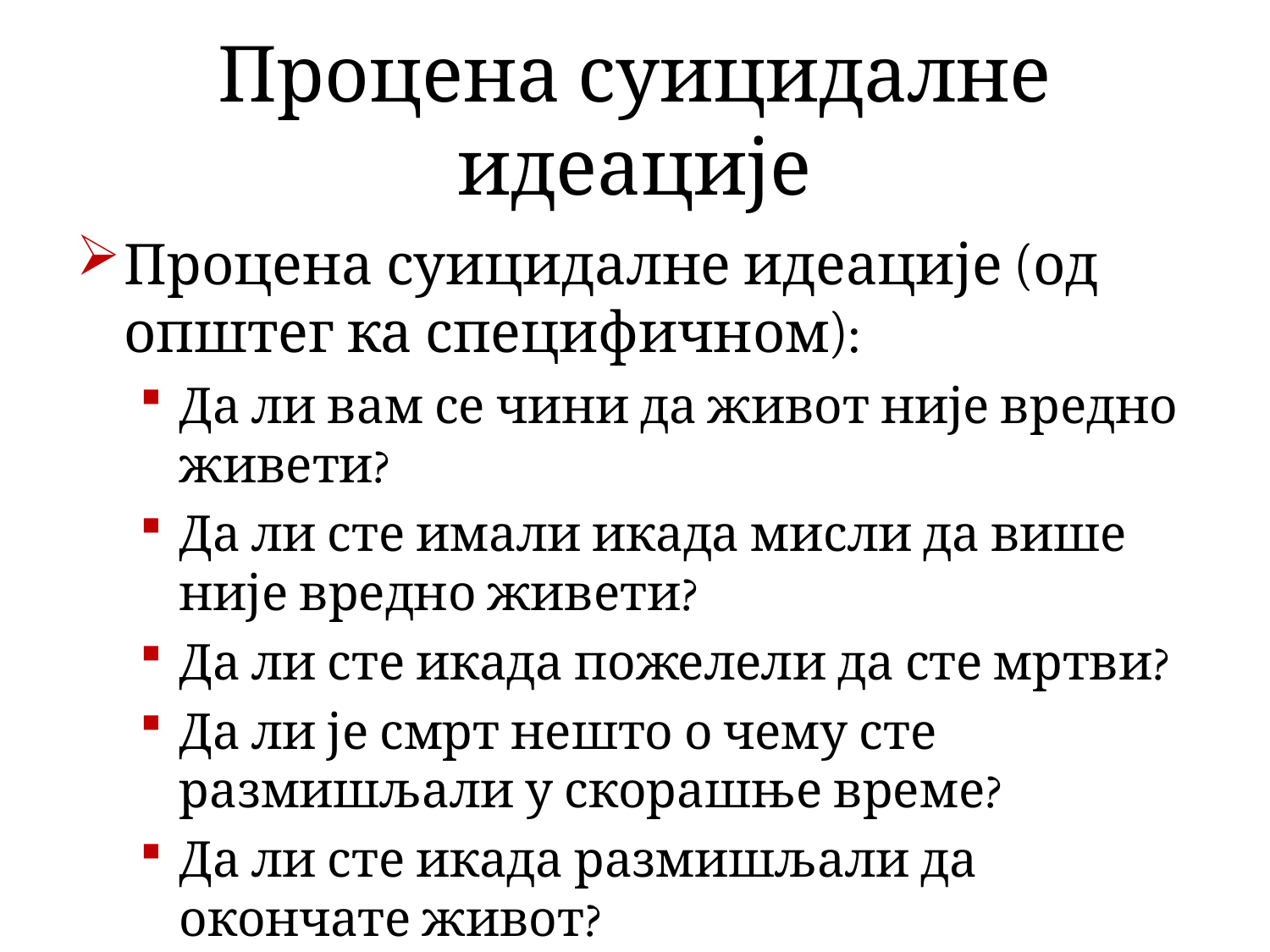

# Процена суицидалне идеације
Процена суицидалне идеације (од општег ка специфичном):
Да ли вам се чини да живот није вредно живети?
Да ли сте имали икада мисли да више није вредно живети?
Да ли сте икада пожелели да сте мртви?
Да ли је смрт нешто о чему сте размишљали у скорашње време?
Да ли сте икада размишљали да окончате живот?